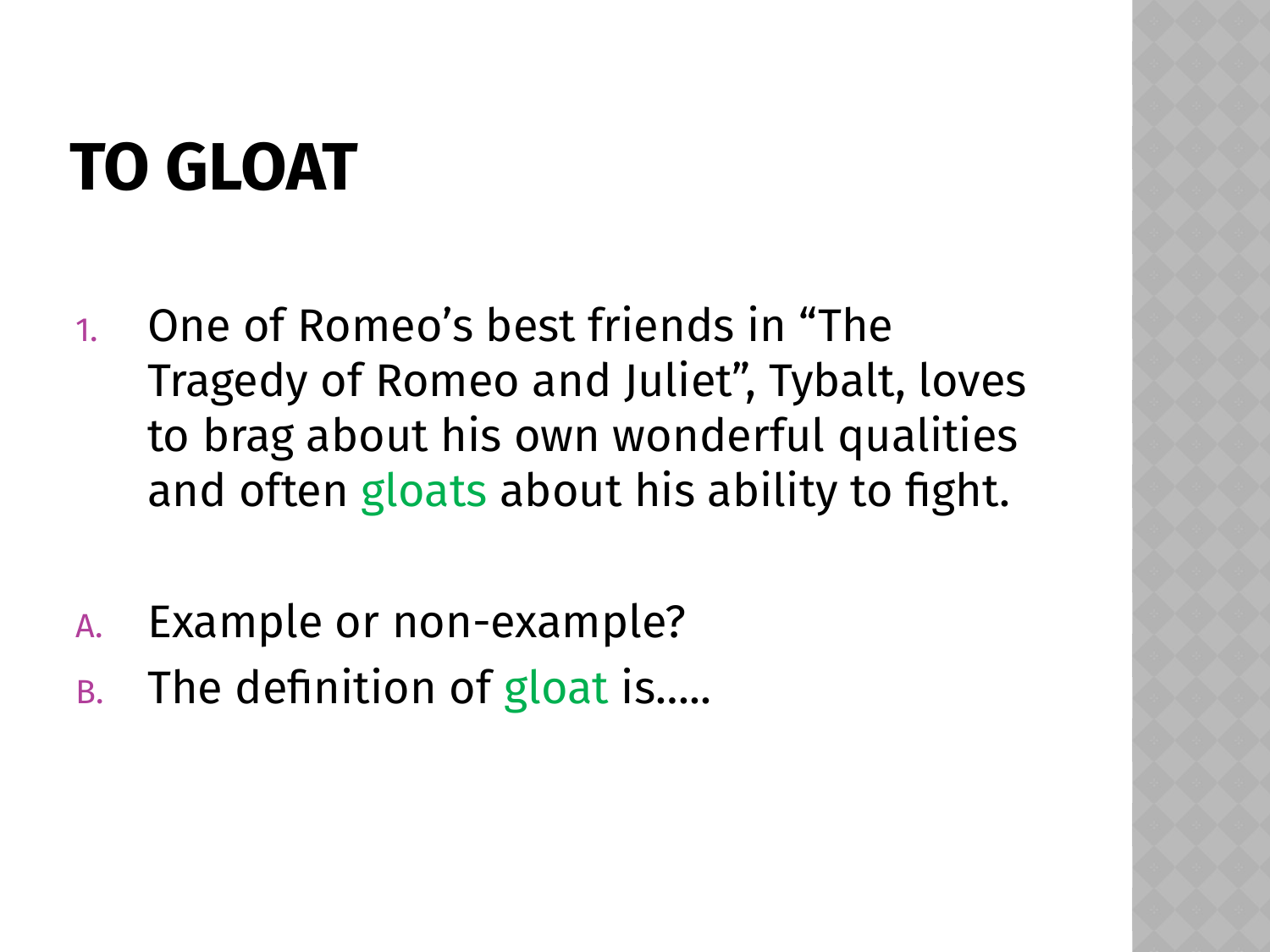

# To Gloat

One of Romeo’s best friends in “The Tragedy of Romeo and Juliet”, Tybalt, loves to brag about his own wonderful qualities and often gloats about his ability to fight.

Example or non-example?
The definition of gloat is…..